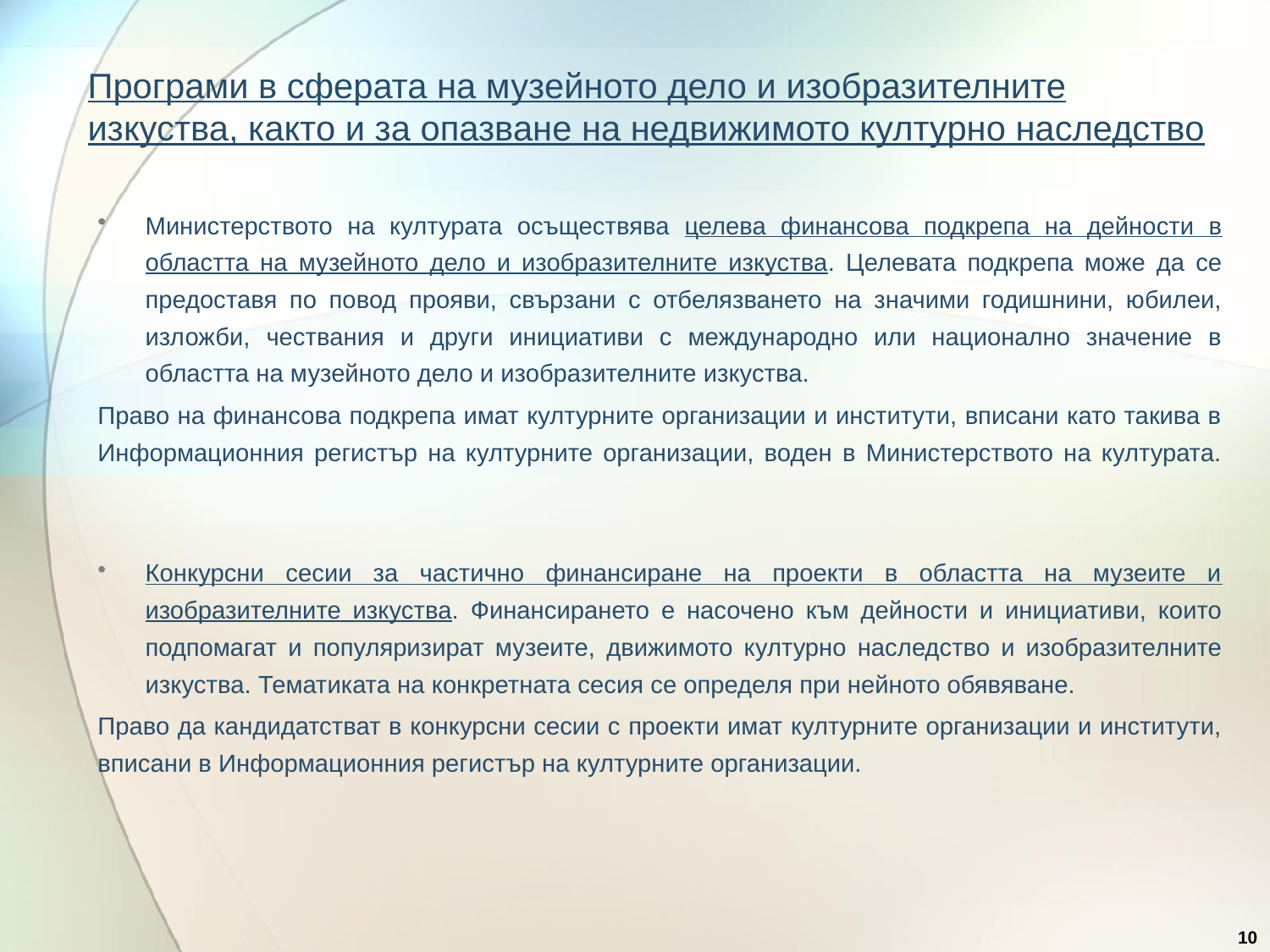

# Програми в сферата на музейното дело и изобразителните изкуства, както и за опазване на недвижимото културно наследство
Министерството на културата осъществява целева финансова подкрепа на дейности в областта на музейното дело и изобразителните изкуства. Целевата подкрепа може да се предоставя по повод прояви, свързани с отбелязването на значими годишнини, юбилеи, изложби, чествания и други инициативи с международно или национално значение в областта на музейното дело и изобразителните изкуства.
Право на финансова подкрепа имат културните организации и институти, вписани като такива в Информационния регистър на културните организации, воден в Министерството на културата.

Конкурсни сесии за частично финансиране на проекти в областта на музеите и изобразителните изкуства. Финансирането е насочено към дейности и инициативи, които подпомагат и популяризират музеите, движимото културно наследство и изобразителните изкуства. Тематиката на конкретната сесия се определя при нейното обявяване.
Право да кандидатстват в конкурсни сесии с проекти имат културните организации и институти, вписани в Информационния регистър на културните организации.

10